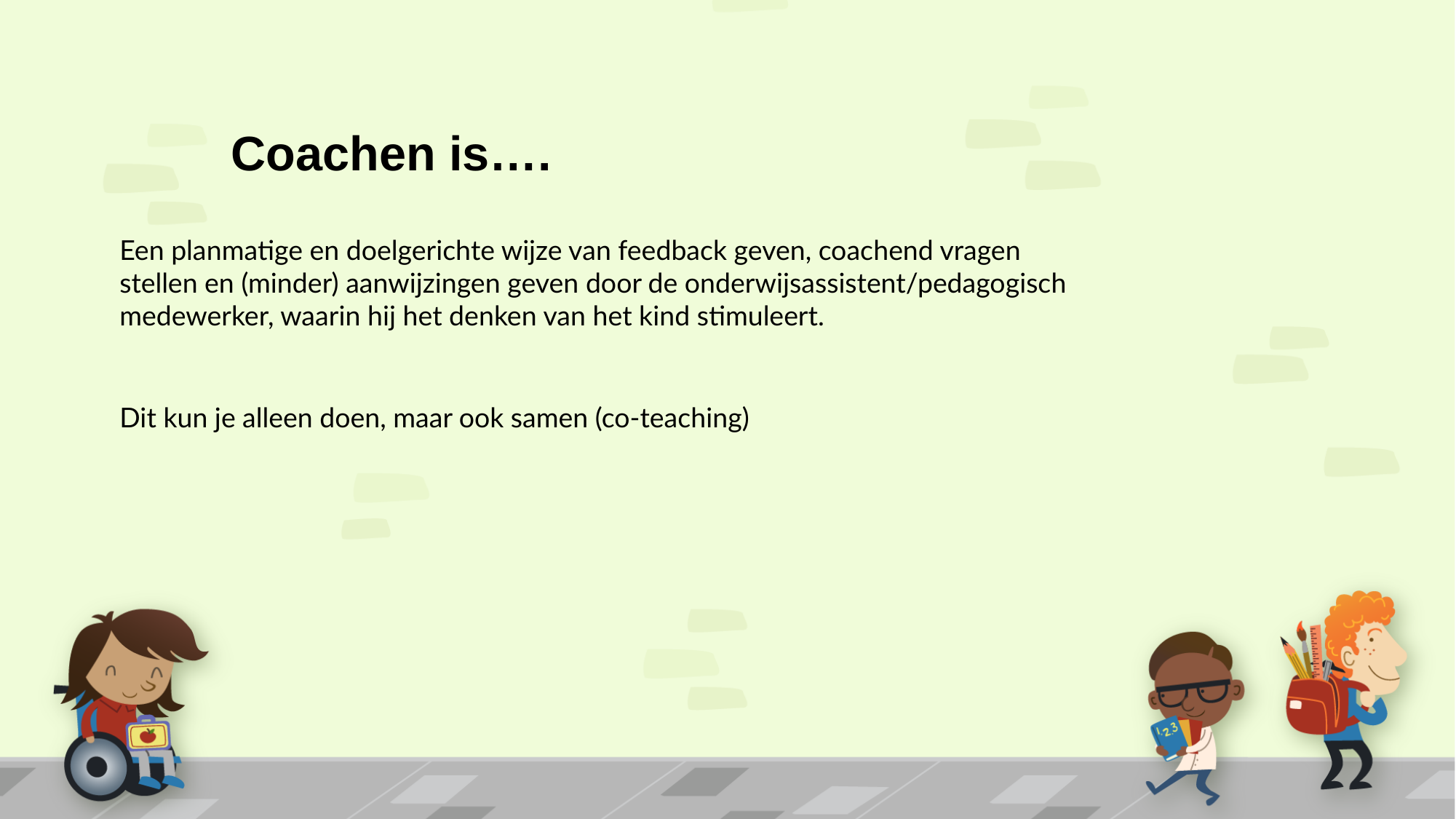

Coachen is….
Een planmatige en doelgerichte wijze van feedback geven, coachend vragen stellen en (minder) aanwijzingen geven door de onderwijsassistent/pedagogisch medewerker, waarin hij het denken van het kind stimuleert.
Dit kun je alleen doen, maar ook samen (co-teaching)